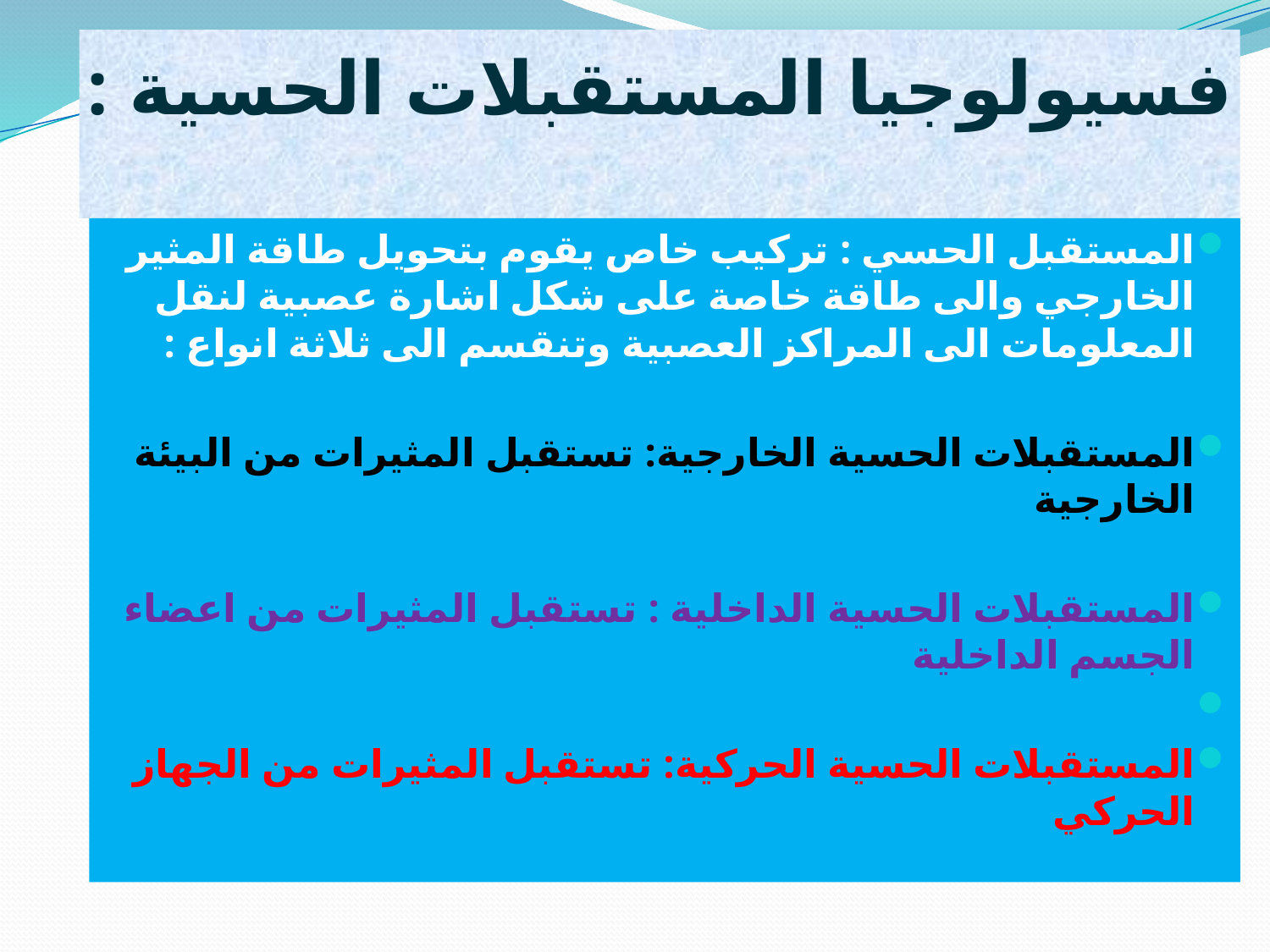

# فسيولوجيا المستقبلات الحسية :
المستقبل الحسي : تركيب خاص يقوم بتحويل طاقة المثير الخارجي والى طاقة خاصة على شكل اشارة عصبية لنقل المعلومات الى المراكز العصبية وتنقسم الى ثلاثة انواع :

المستقبلات الحسية الخارجية: تستقبل المثيرات من البيئة الخارجية

المستقبلات الحسية الداخلية : تستقبل المثيرات من اعضاء الجسم الداخلية

المستقبلات الحسية الحركية: تستقبل المثيرات من الجهاز الحركي